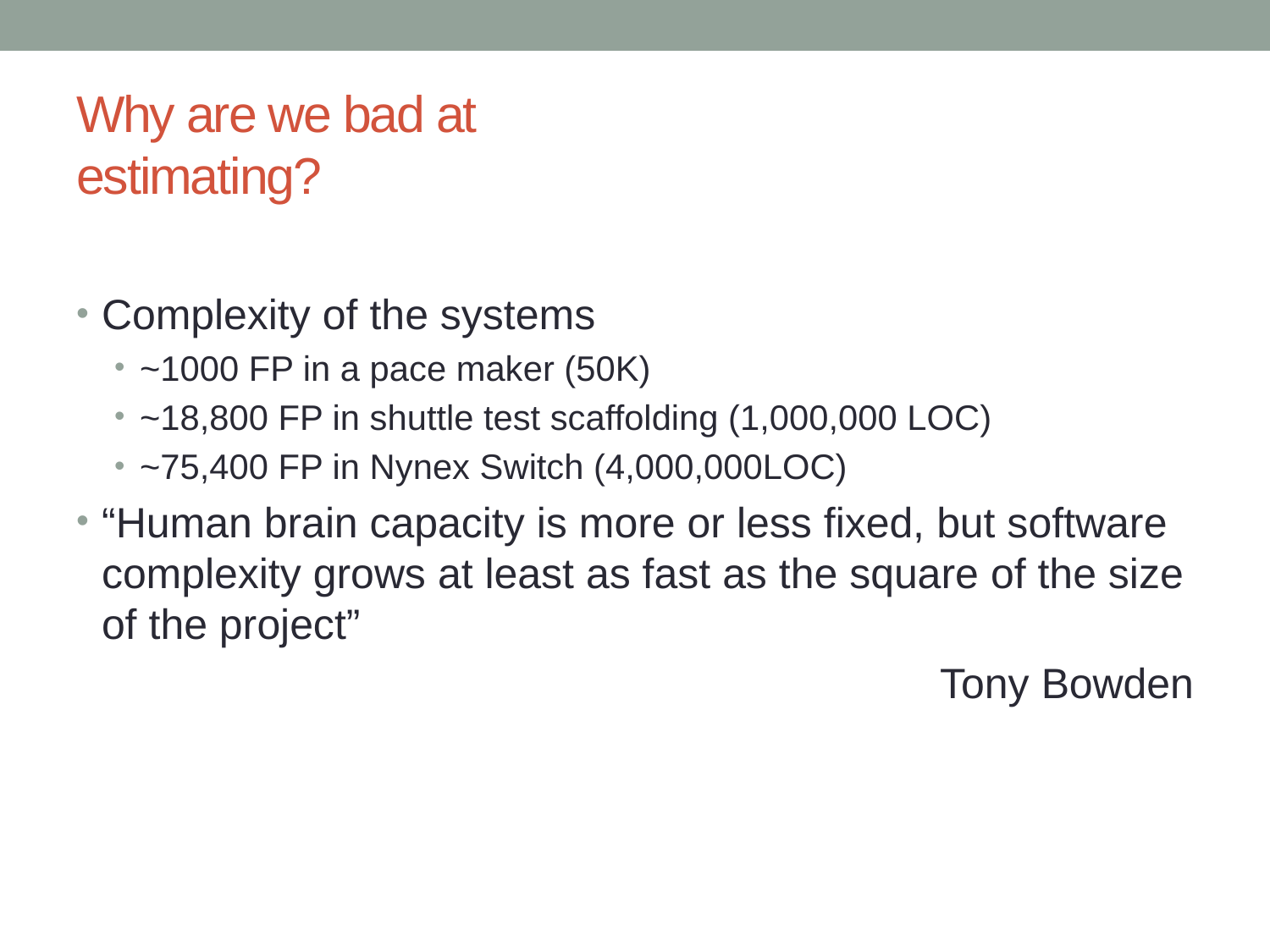

# Why are we bad at estimating?

Complexity of the systems
~1000 FP in a pace maker (50K)
~18,800 FP in shuttle test scaffolding (1,000,000 LOC)
~75,400 FP in Nynex Switch (4,000,000LOC)
“Human brain capacity is more or less fixed, but software complexity grows at least as fast as the square of the size of the project”
Tony Bowden